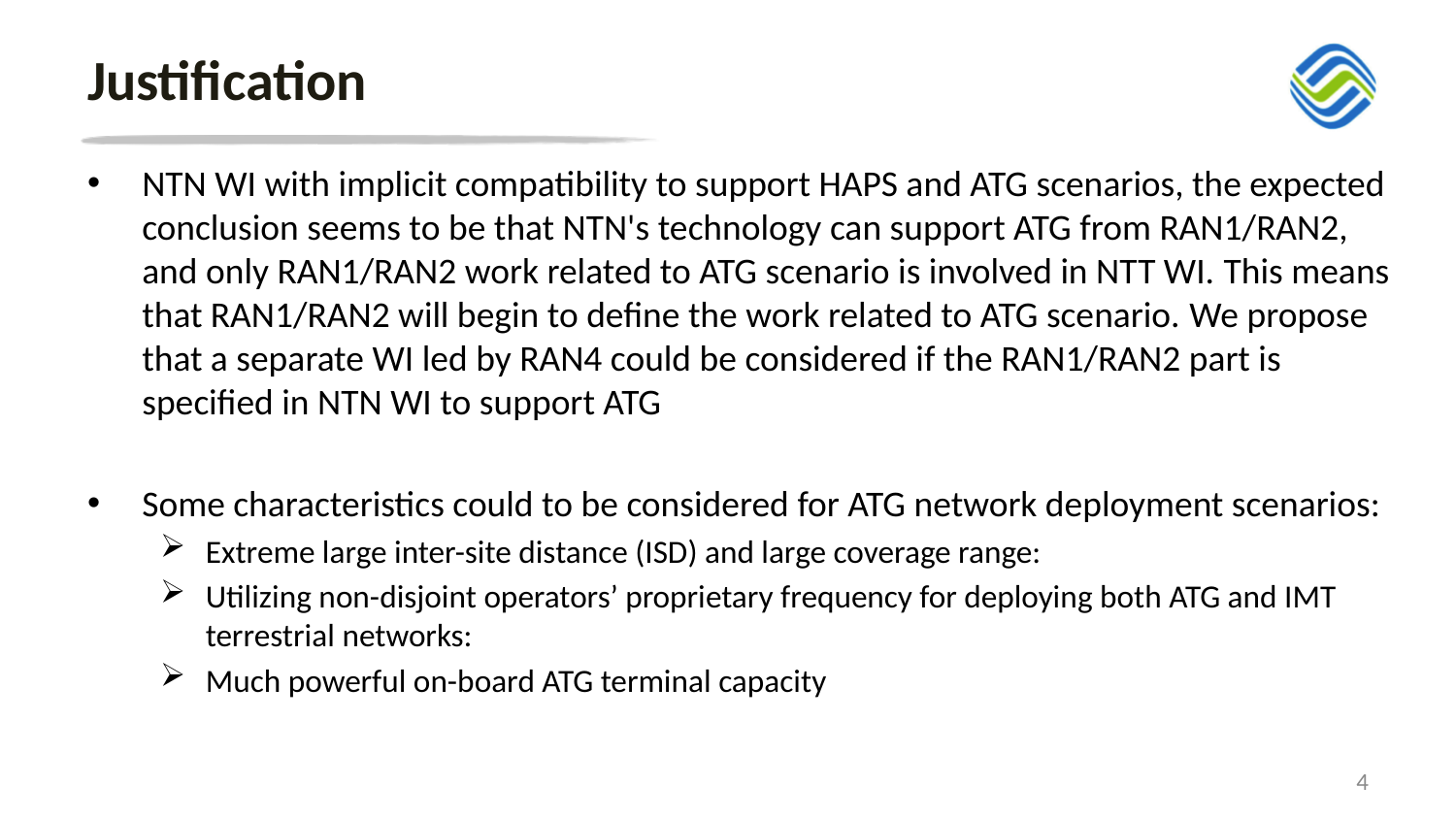

# Justification

NTN WI with implicit compatibility to support HAPS and ATG scenarios, the expected conclusion seems to be that NTN's technology can support ATG from RAN1/RAN2, and only RAN1/RAN2 work related to ATG scenario is involved in NTT WI. This means that RAN1/RAN2 will begin to define the work related to ATG scenario. We propose that a separate WI led by RAN4 could be considered if the RAN1/RAN2 part is specified in NTN WI to support ATG

Some characteristics could to be considered for ATG network deployment scenarios:
Extreme large inter-site distance (ISD) and large coverage range:
Utilizing non-disjoint operators’ proprietary frequency for deploying both ATG and IMT terrestrial networks:
Much powerful on-board ATG terminal capacity

4